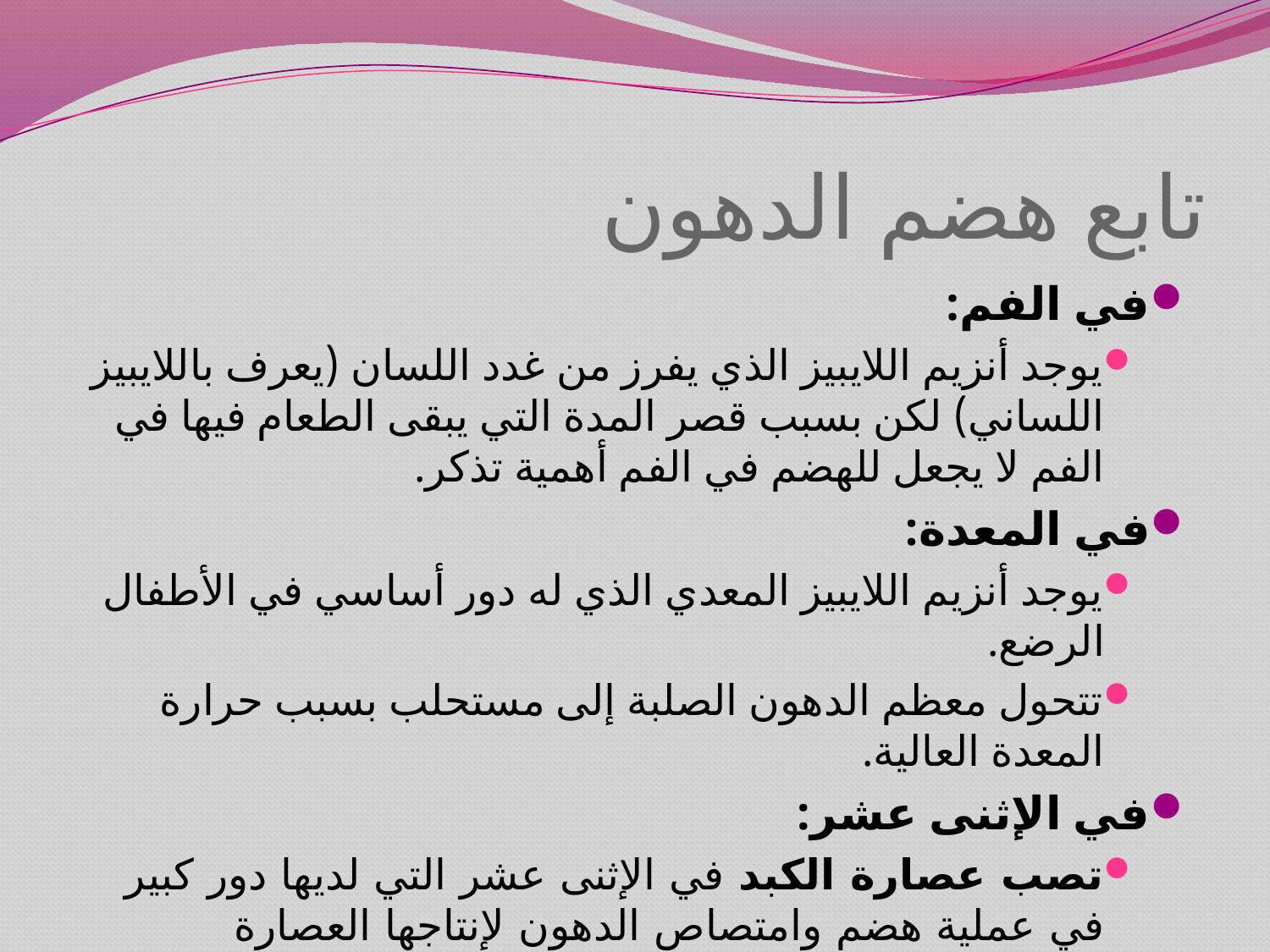

# تابع هضم الدهون
في الفم:
يوجد أنزيم اللايبيز الذي يفرز من غدد اللسان (يعرف باللايبيز اللساني) لكن بسبب قصر المدة التي يبقى الطعام فيها في الفم لا يجعل للهضم في الفم أهمية تذكر.
في المعدة:
يوجد أنزيم اللايبيز المعدي الذي له دور أساسي في الأطفال الرضع.
تتحول معظم الدهون الصلبة إلى مستحلب بسبب حرارة المعدة العالية.
في الإثنى عشر:
تصب عصارة الكبد في الإثنى عشر التي لديها دور كبير في عملية هضم وامتصاص الدهون لإنتاجها العصارة الصفراء.
تمتزج عصارة الكبد والبنكرياس معاً لتدخلا الأمعاء لتباشر هضم الدهون الآتية من المعدة.